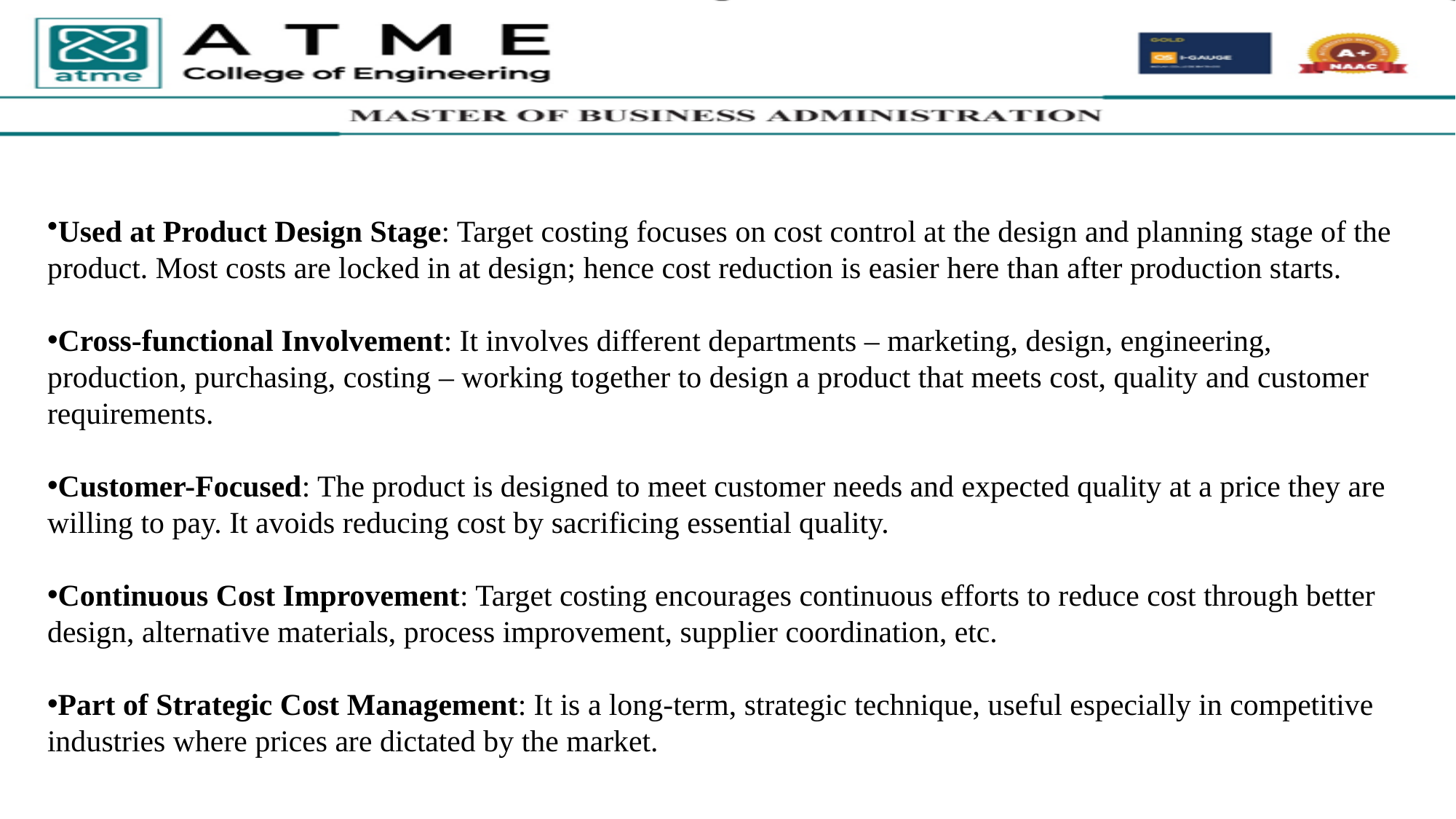

Used at Product Design Stage: Target costing focuses on cost control at the design and planning stage of the product. Most costs are locked in at design; hence cost reduction is easier here than after production starts.

Cross-functional Involvement: It involves different departments – marketing, design, engineering, production, purchasing, costing – working together to design a product that meets cost, quality and customer requirements.

Customer-Focused: The product is designed to meet customer needs and expected quality at a price they are willing to pay. It avoids reducing cost by sacrificing essential quality.

Continuous Cost Improvement: Target costing encourages continuous efforts to reduce cost through better design, alternative materials, process improvement, supplier coordination, etc.

Part of Strategic Cost Management: It is a long-term, strategic technique, useful especially in competitive industries where prices are dictated by the market.